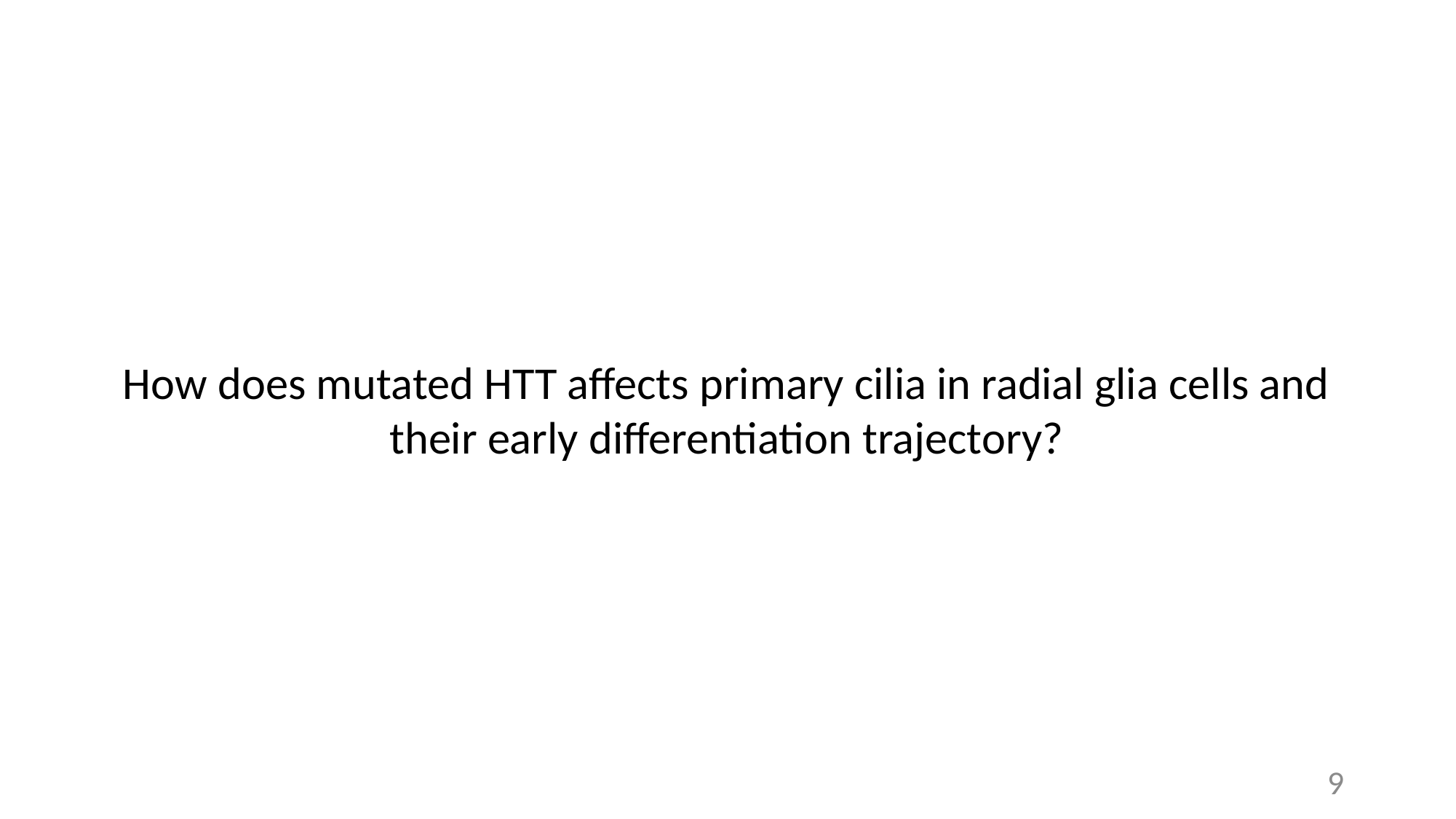

How does mutated HTT affects primary cilia in radial glia cells and their early differentiation trajectory?
9